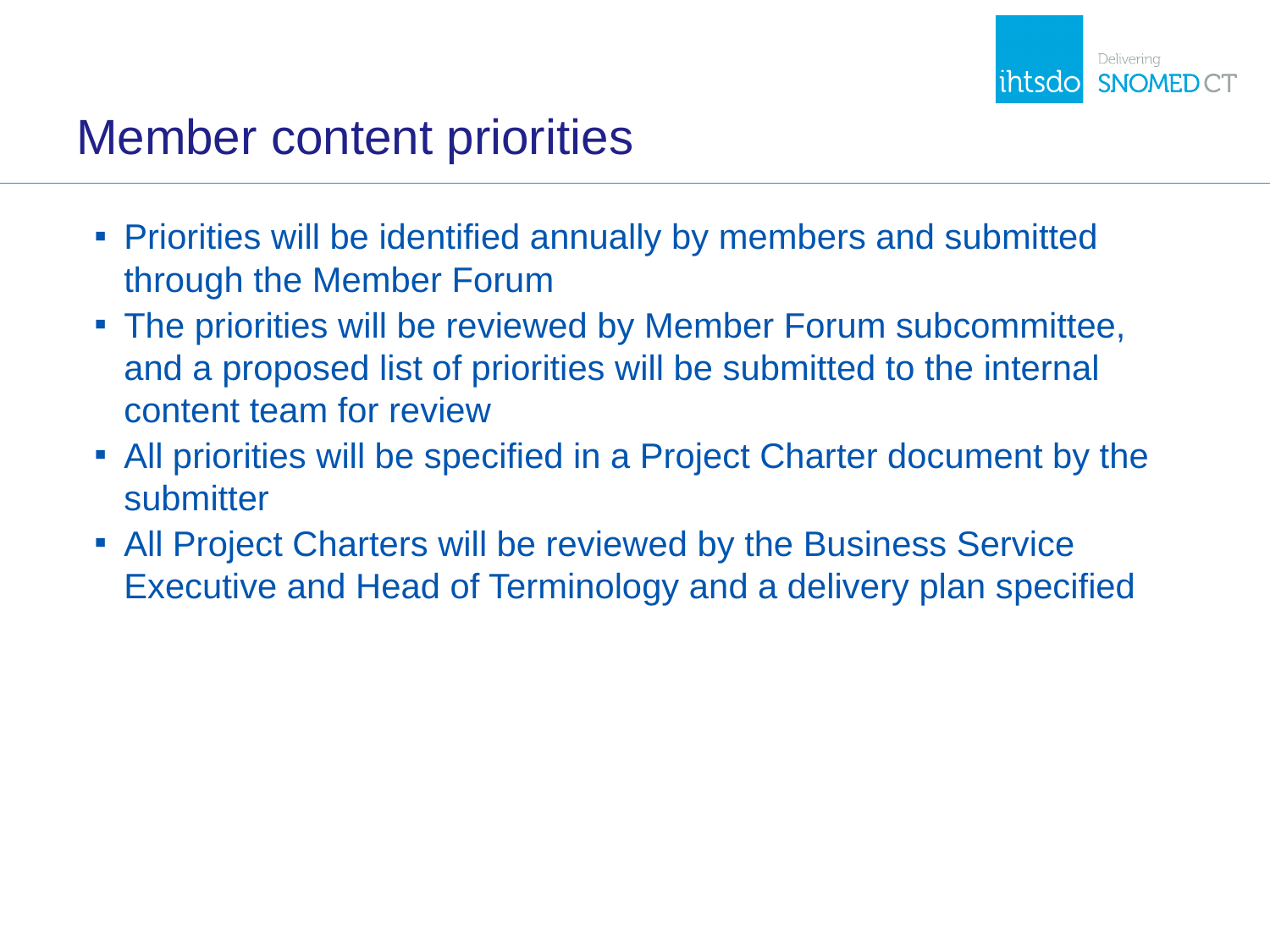

# Member content priorities
Priorities will be identified annually by members and submitted through the Member Forum
The priorities will be reviewed by Member Forum subcommittee, and a proposed list of priorities will be submitted to the internal content team for review
All priorities will be specified in a Project Charter document by the submitter
All Project Charters will be reviewed by the Business Service Executive and Head of Terminology and a delivery plan specified